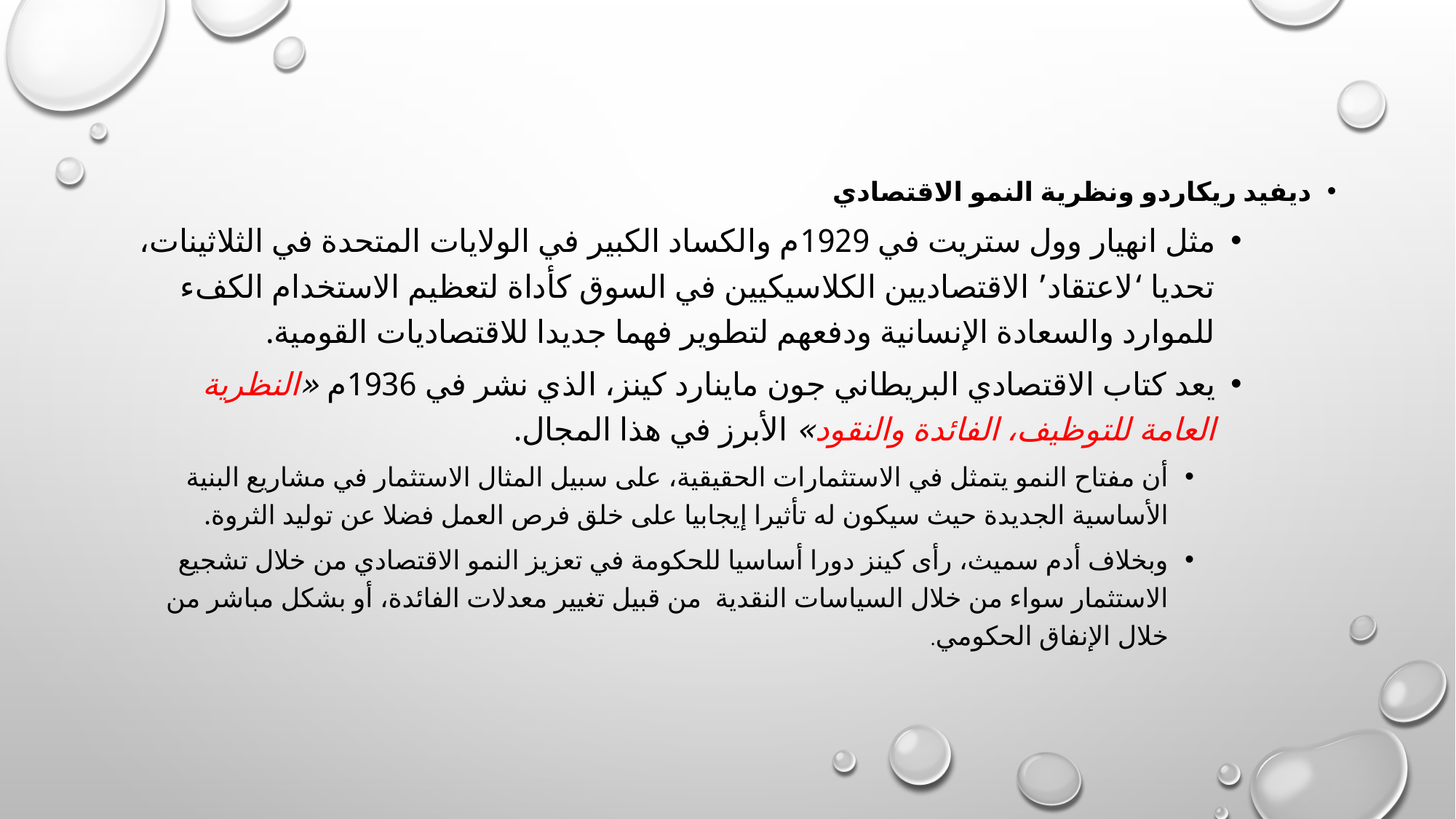

ديفيد ريكاردو ونظرية النمو الاقتصادي
مثل انهيار وول ستريت في 1929م والكساد الكبير في الولايات المتحدة في الثلاثينات، تحديا ‘لاعتقاد’ الاقتصاديين الكلاسيكيين في السوق كأداة لتعظيم الاستخدام الكفء للموارد والسعادة الإنسانية ودفعهم لتطوير فهما جديدا للاقتصاديات القومية.
يعد كتاب الاقتصادي البريطاني جون ماينارد كينز، الذي نشر في 1936م «النظرية العامة للتوظيف، الفائدة والنقود» الأبرز في هذا المجال.
أن مفتاح النمو يتمثل في الاستثمارات الحقيقية، على سبيل المثال الاستثمار في مشاريع البنية الأساسية الجديدة حيث سيكون له تأثيرا إيجابيا على خلق فرص العمل فضلا عن توليد الثروة.
وبخلاف أدم سميث، رأى كينز دورا أساسيا للحكومة في تعزيز النمو الاقتصادي من خلال تشجيع الاستثمار سواء من خلال السياسات النقدية  من قبيل تغيير معدلات الفائدة، أو بشكل مباشر من خلال الإنفاق الحكومي.